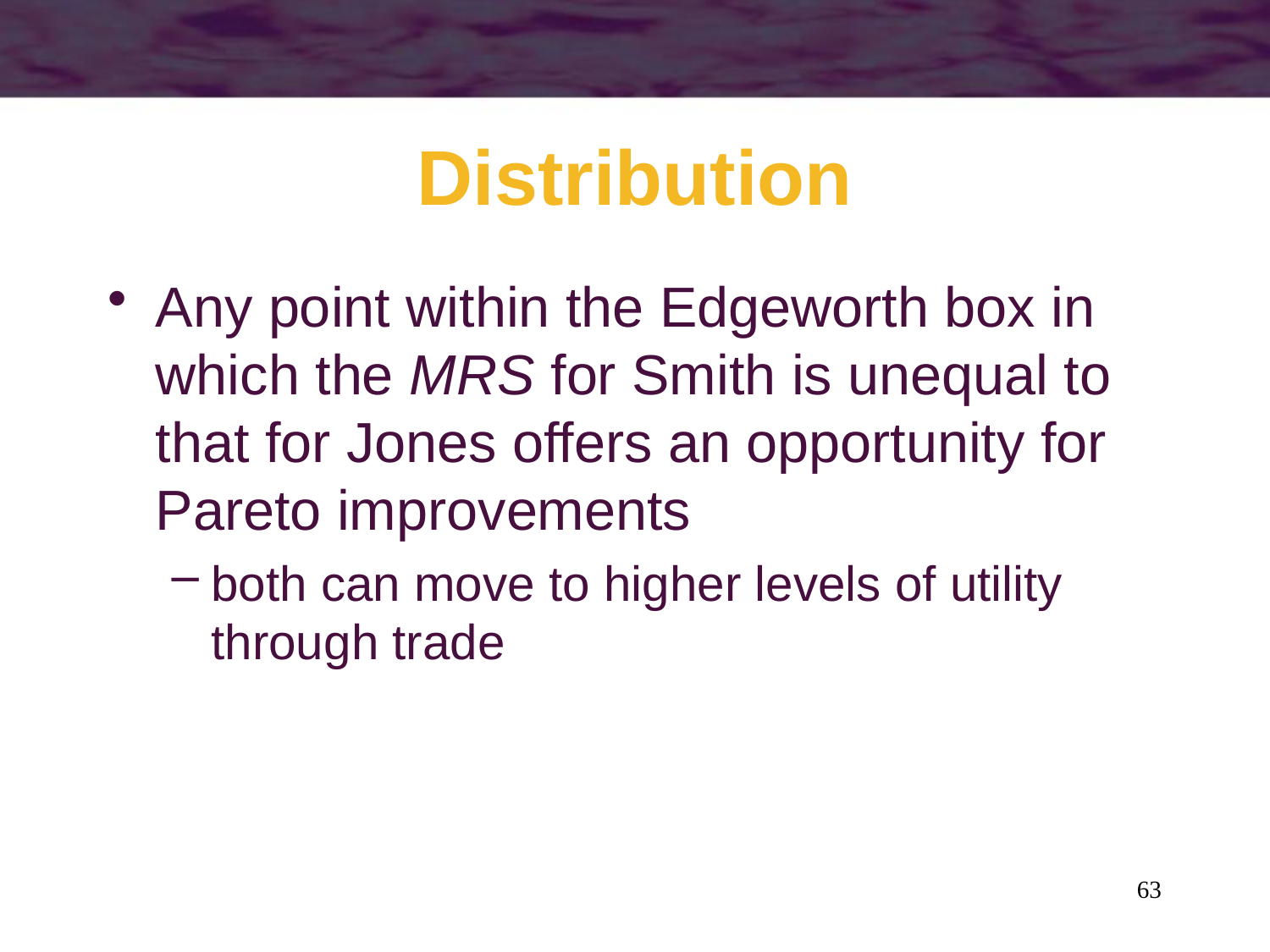

# Distribution
Any point within the Edgeworth box in which the MRS for Smith is unequal to that for Jones offers an opportunity for Pareto improvements
both can move to higher levels of utility through trade
63